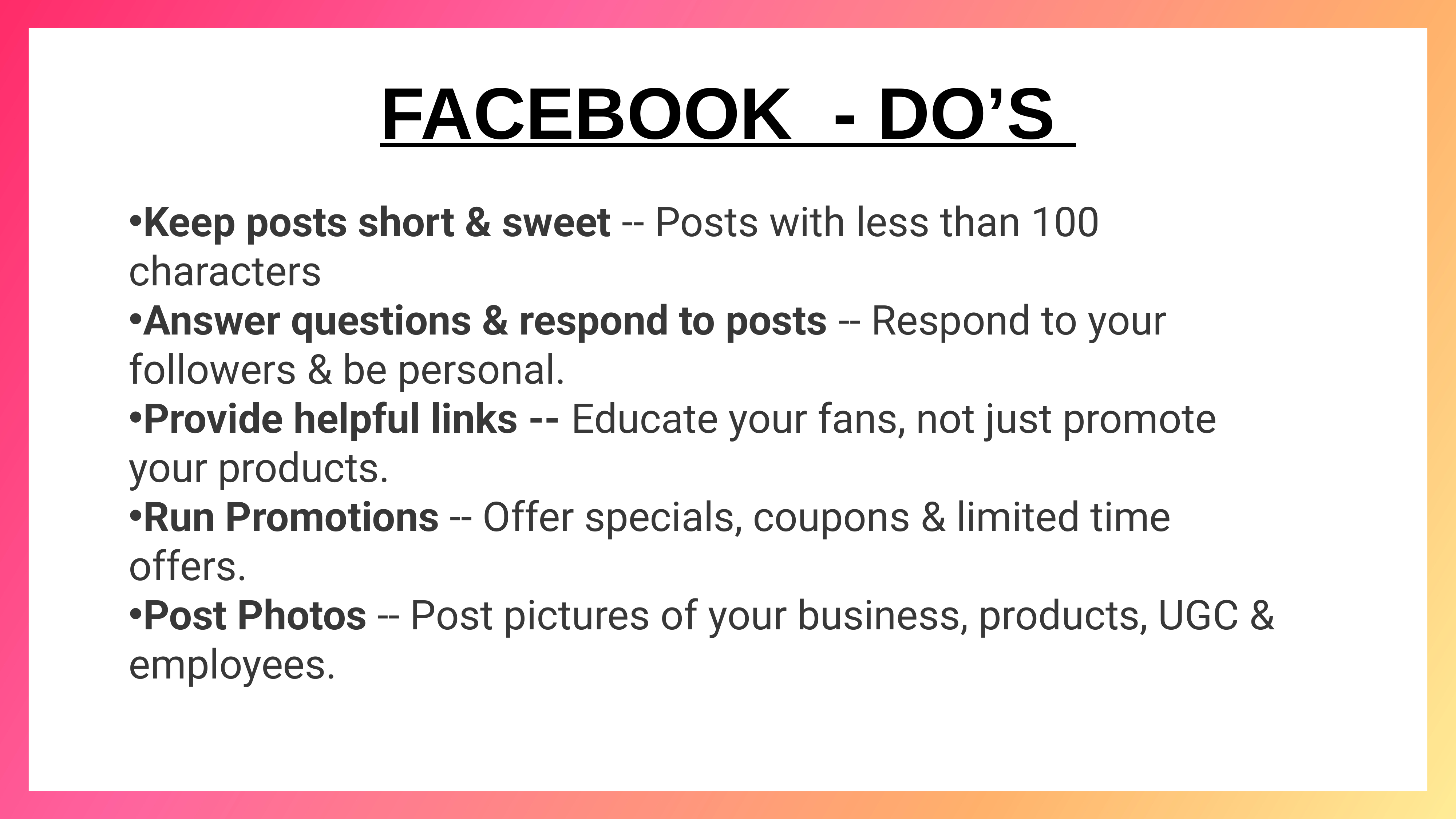

FACEBOOK  - DO’S

Keep posts short & sweet -- Posts with less than 100 characters
Answer questions & respond to posts -- Respond to your followers & be personal.
Provide helpful links -- Educate your fans, not just promote your products.
Run Promotions -- Offer specials, coupons & limited time offers.
Post Photos -- Post pictures of your business, products, UGC & employees.